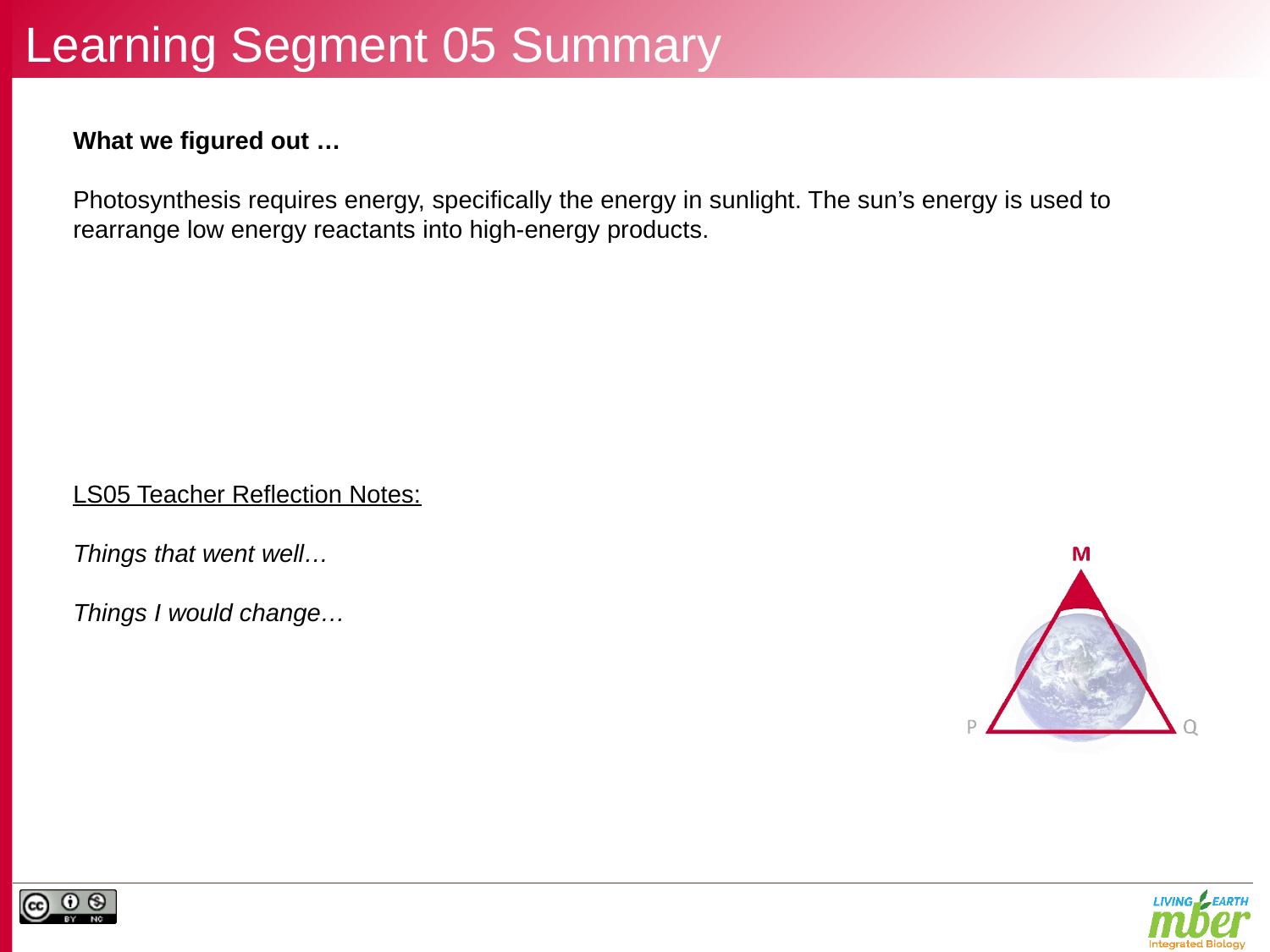

# Learning Segment 05 Summary
What we figured out …

Photosynthesis requires energy, specifically the energy in sunlight. The sun’s energy is used to rearrange low energy reactants into high-energy products.

LS05 Teacher Reflection Notes:

Things that went well…

Things I would change…